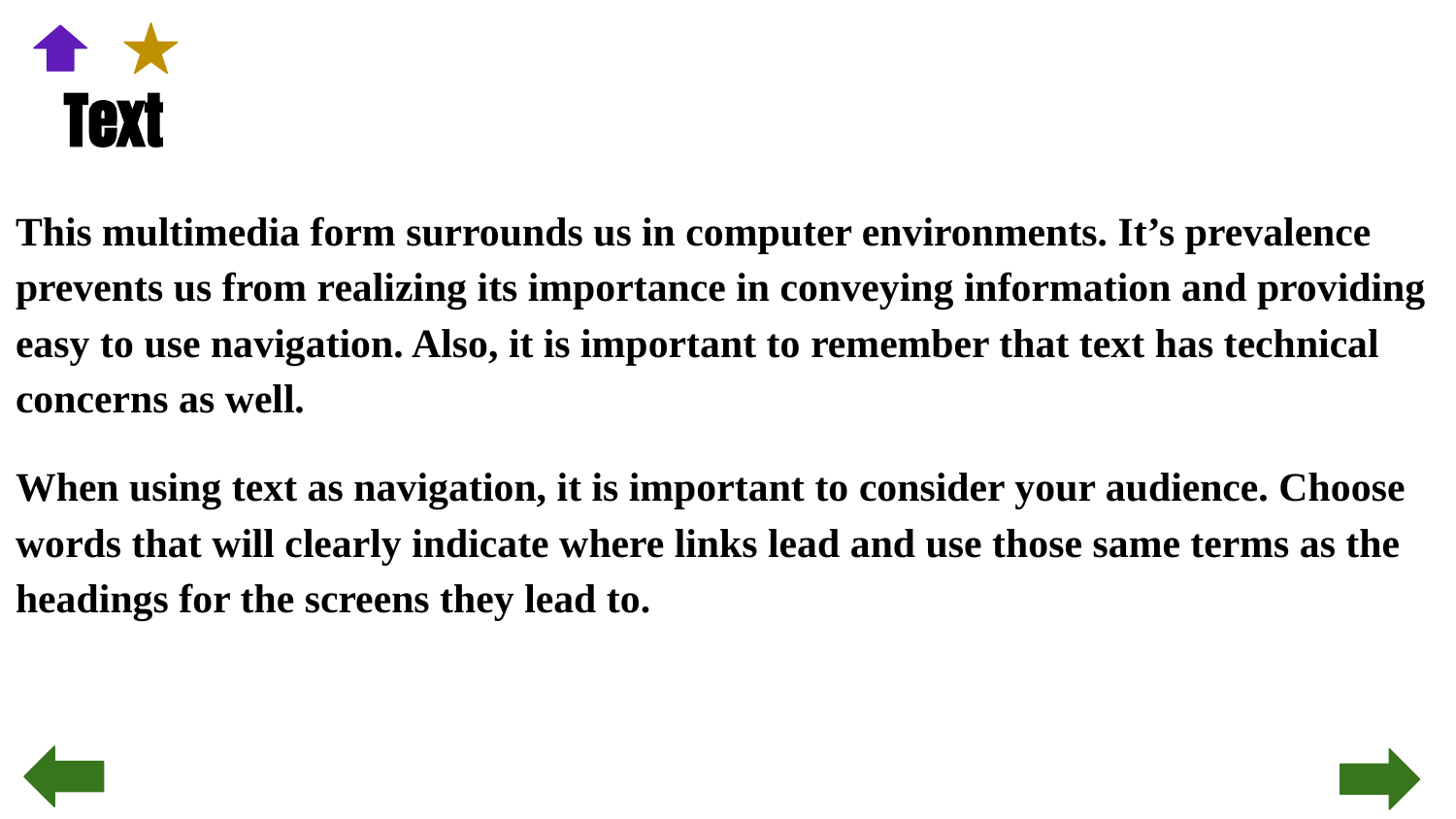

# Text
This multimedia form surrounds us in computer environments. It’s prevalence prevents us from realizing its importance in conveying information and providing easy to use navigation. Also, it is important to remember that text has technical concerns as well.
When using text as navigation, it is important to consider your audience. Choose words that will clearly indicate where links lead and use those same terms as the headings for the screens they lead to.